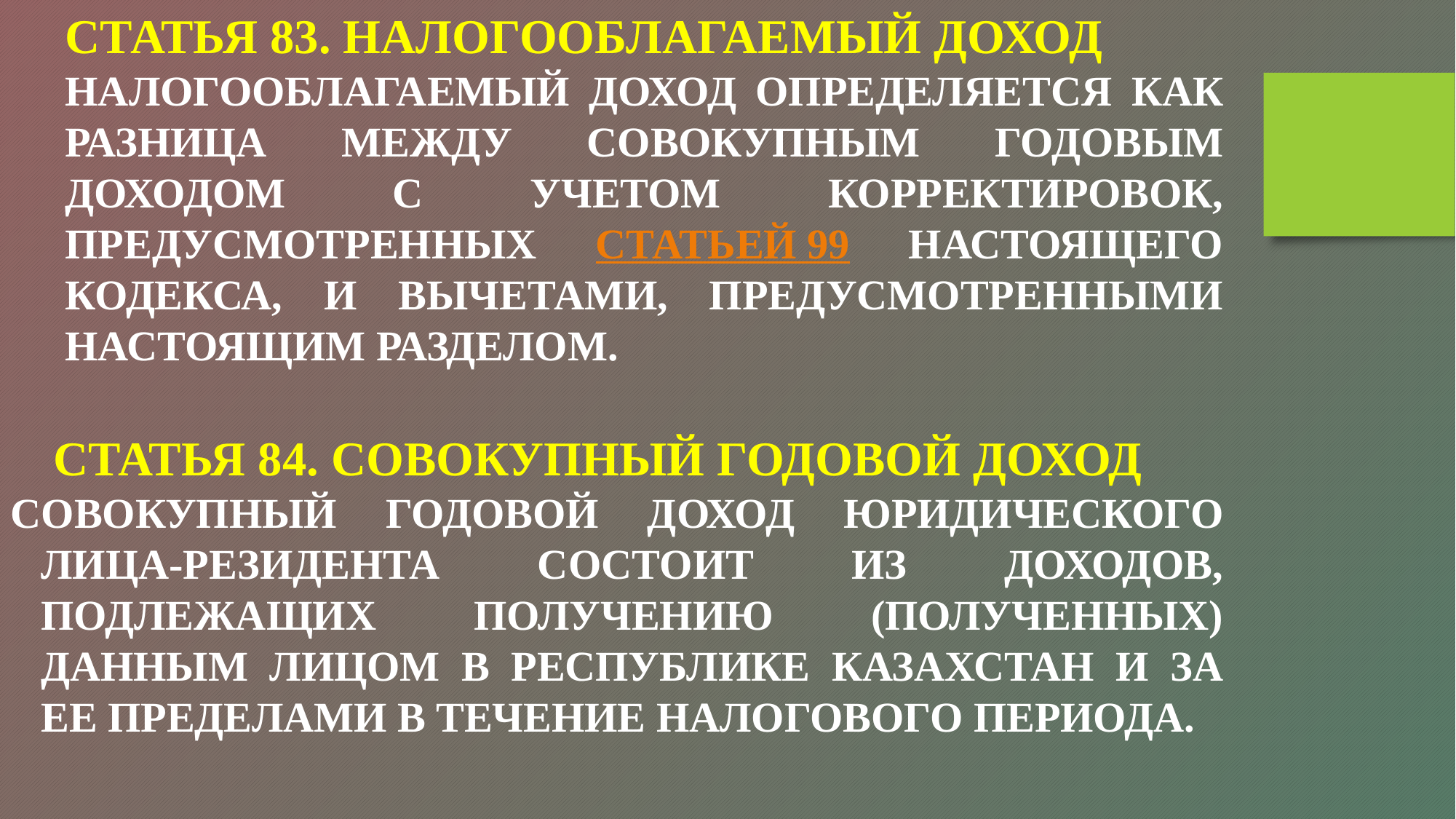

СТАТЬЯ 83. НАЛОГООБЛАГАЕМЫЙ ДОХОД
НАЛОГООБЛАГАЕМЫЙ ДОХОД ОПРЕДЕЛЯЕТСЯ КАК РАЗНИЦА МЕЖДУ СОВОКУПНЫМ ГОДОВЫМ ДОХОДОМ С УЧЕТОМ КОРРЕКТИРОВОК, ПРЕДУСМОТРЕННЫХ СТАТЬЕЙ 99 НАСТОЯЩЕГО КОДЕКСА, И ВЫЧЕТАМИ, ПРЕДУСМОТРЕННЫМИ НАСТОЯЩИМ РАЗДЕЛОМ.

 СТАТЬЯ 84. СОВОКУПНЫЙ ГОДОВОЙ ДОХОД
СОВОКУПНЫЙ ГОДОВОЙ ДОХОД ЮРИДИЧЕСКОГО ЛИЦА-РЕЗИДЕНТА СОСТОИТ ИЗ ДОХОДОВ, ПОДЛЕЖАЩИХ ПОЛУЧЕНИЮ (ПОЛУЧЕННЫХ) ДАННЫМ ЛИЦОМ В РЕСПУБЛИКЕ КАЗАХСТАН И ЗА ЕЕ ПРЕДЕЛАМИ В ТЕЧЕНИЕ НАЛОГОВОГО ПЕРИОДА.